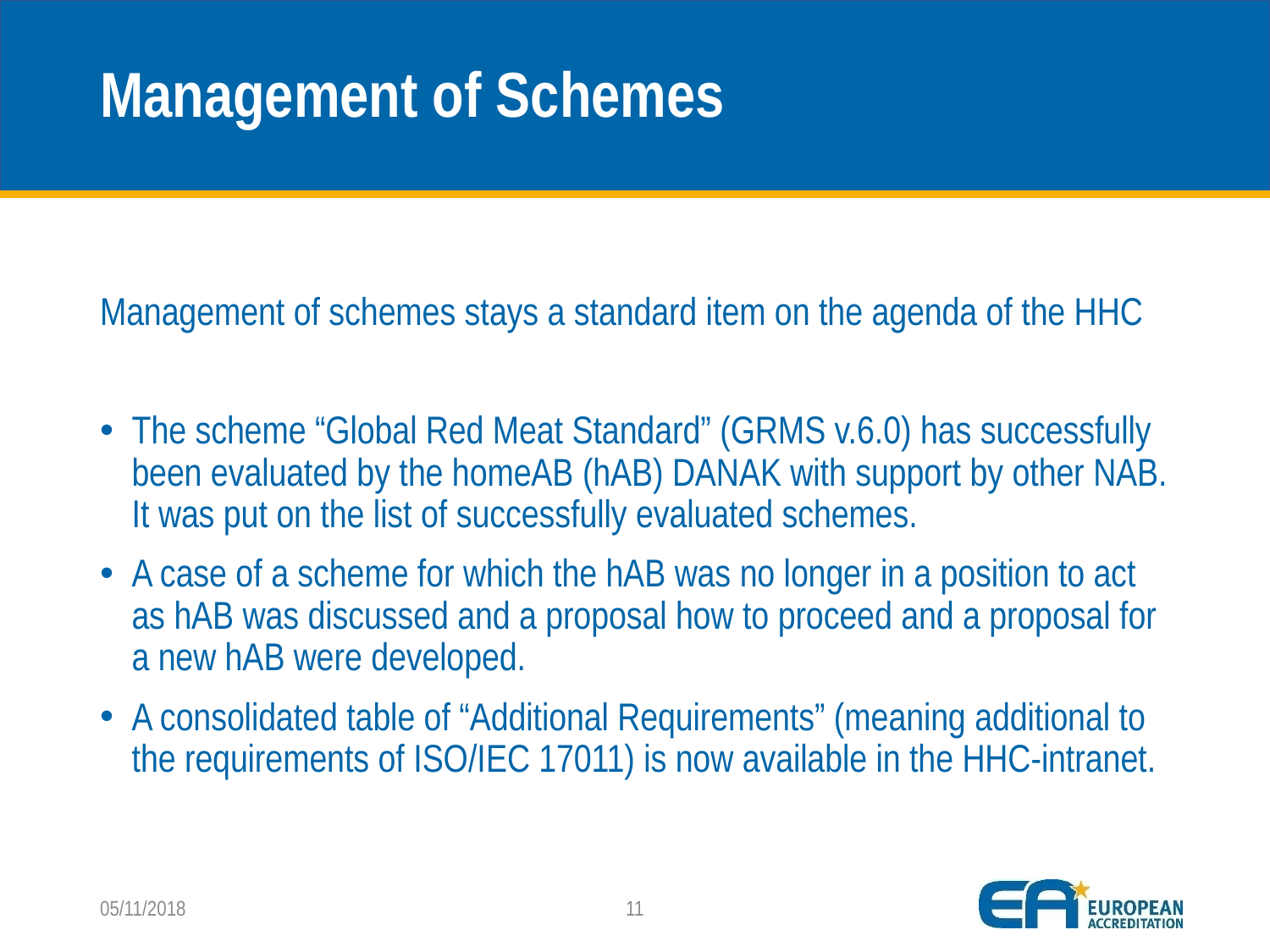

# Management of Schemes

Management of schemes stays a standard item on the agenda of the HHC

The scheme “Global Red Meat Standard” (GRMS v.6.0) has successfully been evaluated by the homeAB (hAB) DANAK with support by other NAB. It was put on the list of successfully evaluated schemes.
A case of a scheme for which the hAB was no longer in a position to act as hAB was discussed and a proposal how to proceed and a proposal for a new hAB were developed.
A consolidated table of “Additional Requirements” (meaning additional to the requirements of ISO/IEC 17011) is now available in the HHC-intranet.

05/11/2018
11